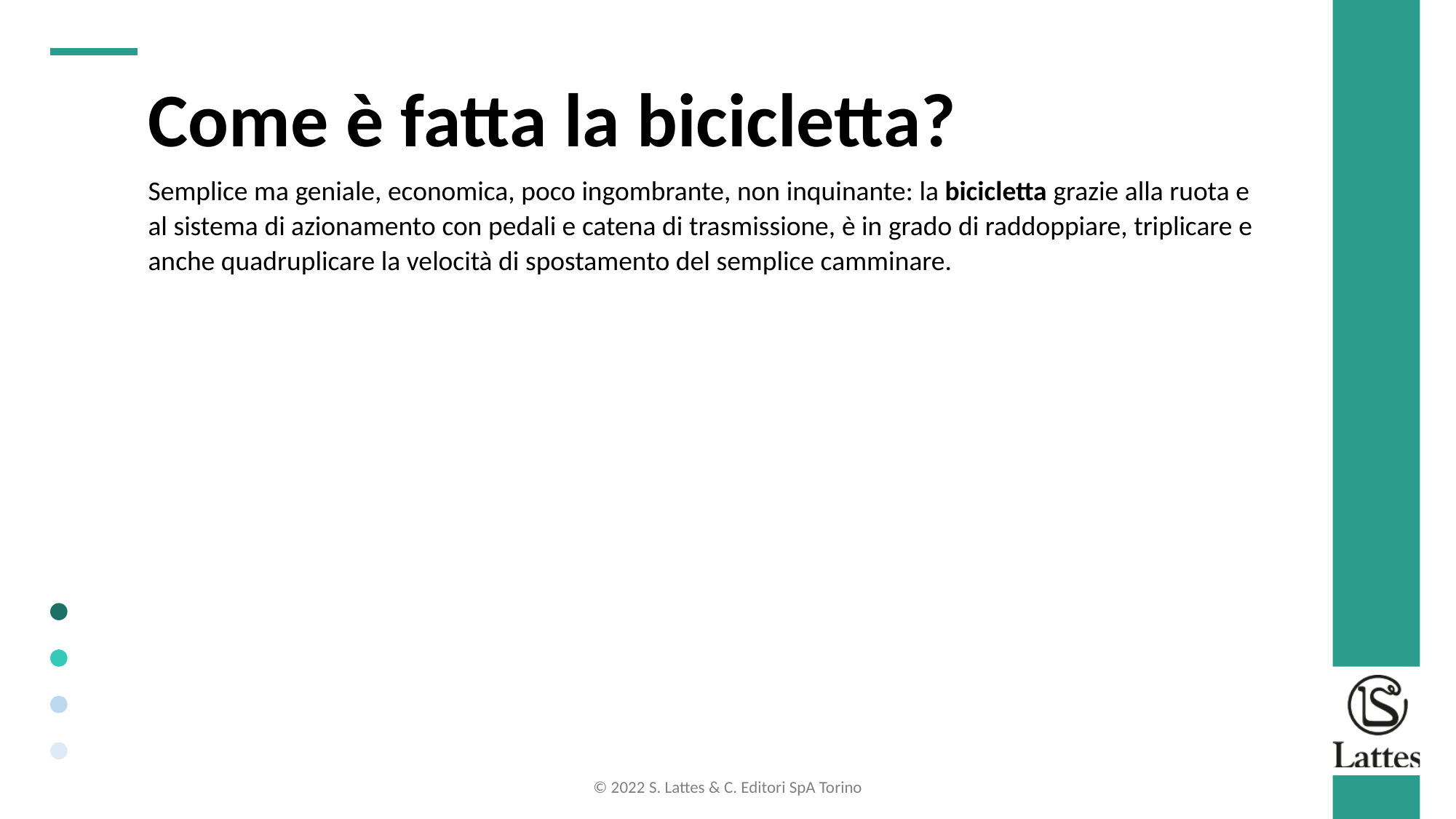

Come è fatta la bicicletta?
Semplice ma geniale, economica, poco ingombrante, non inquinante: la bicicletta grazie alla ruota e al sistema di azionamento con pedali e catena di trasmissione, è in grado di raddoppiare, triplicare e anche quadruplicare la velocità di spostamento del semplice camminare.